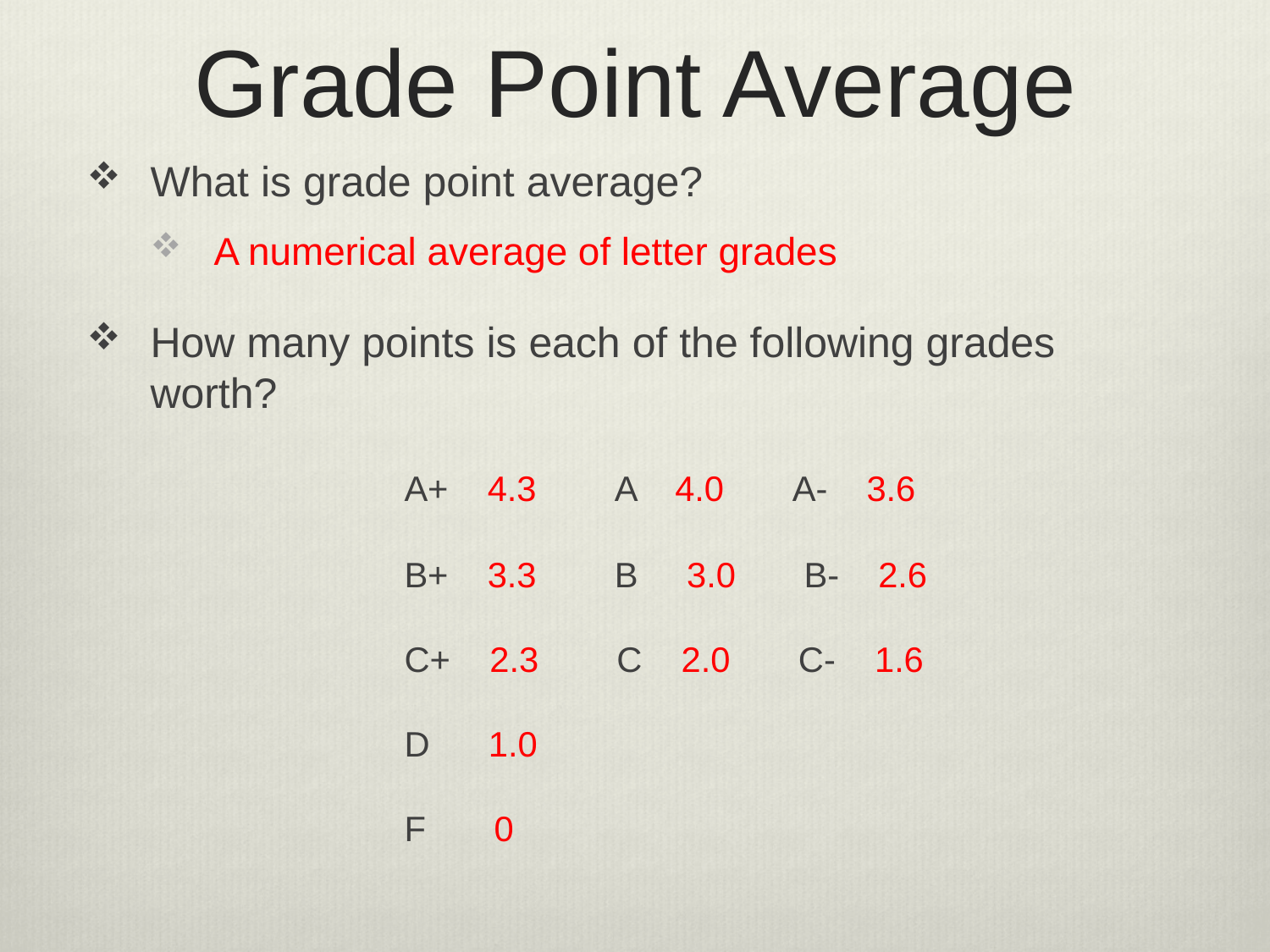

# Grade Point Average
What is grade point average?
A numerical average of letter grades
How many points is each of the following grades worth?
			A+    4.3        A    4.0       A-    3.6
			B+    3.3        B     3.0       B-    2.6
			C+    2.3        C    2.0       C-    1.6
			D      1.0
			F       0